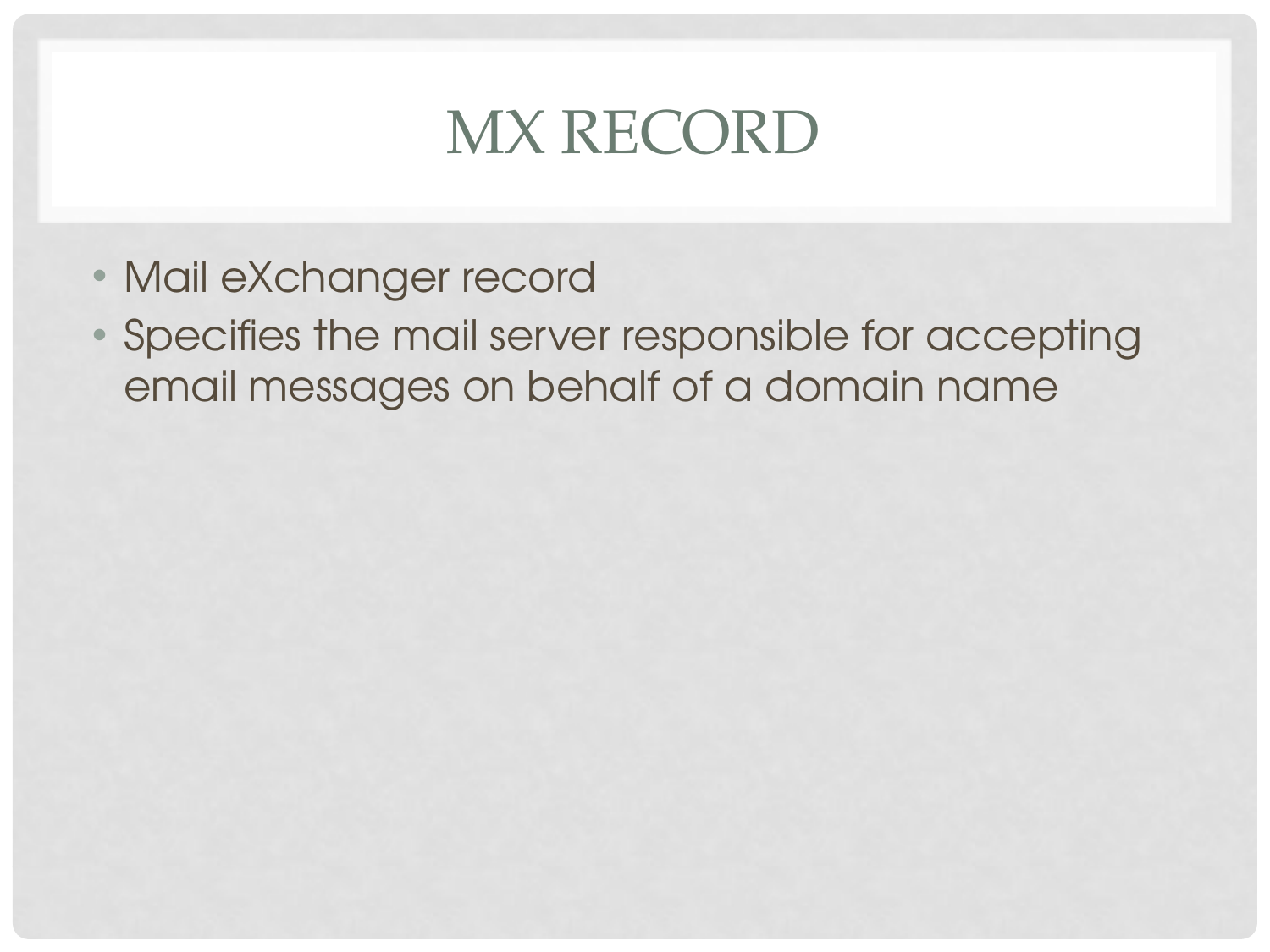

# Mx record
Mail eXchanger record
Specifies the mail server responsible for accepting email messages on behalf of a domain name